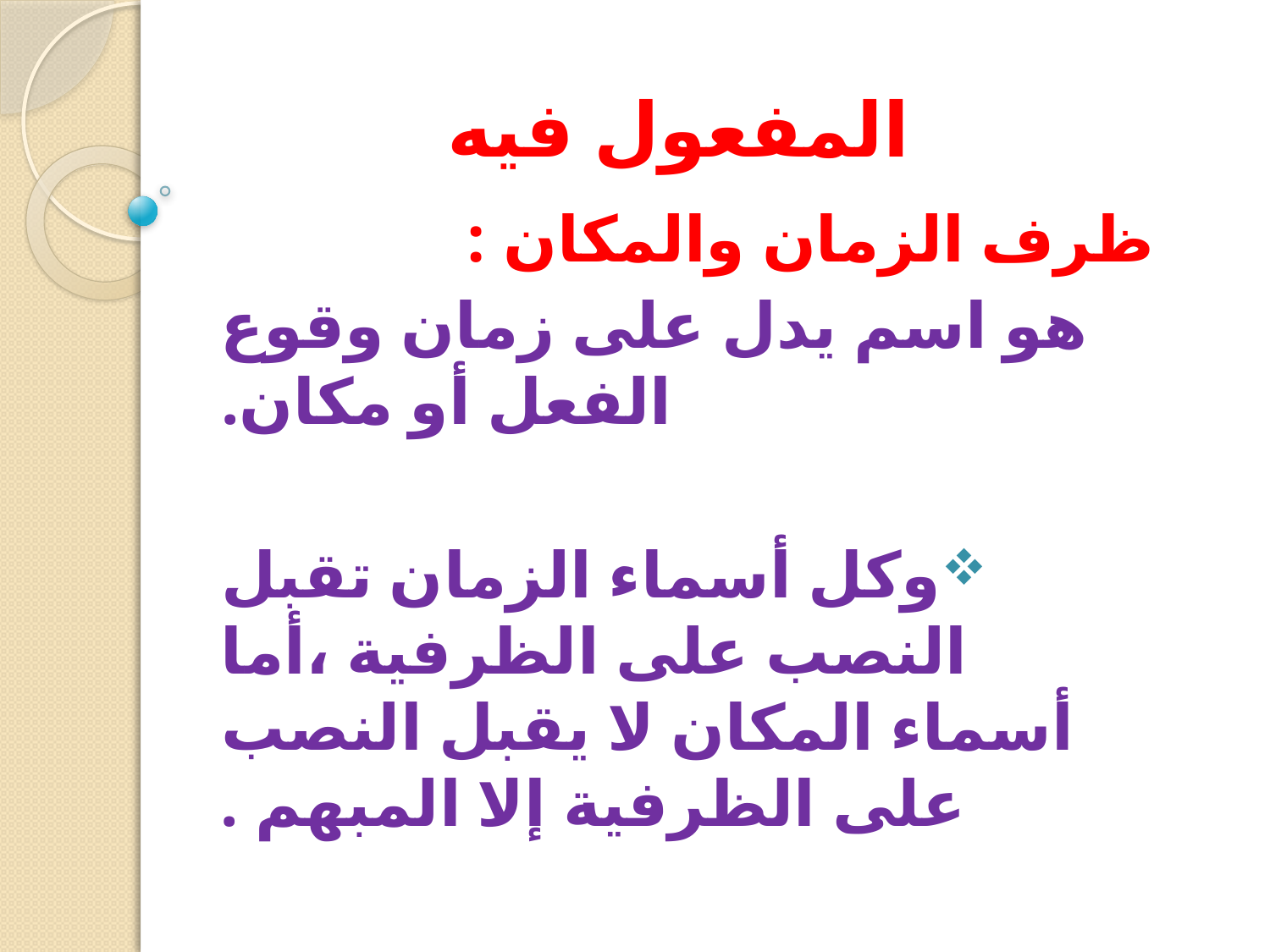

# المفعول فيه
ظرف الزمان والمكان :
هو اسم يدل على زمان وقوع الفعل أو مكان.

وكل أسماء الزمان تقبل النصب على الظرفية ،أما أسماء المكان لا يقبل النصب على الظرفية إلا المبهم .